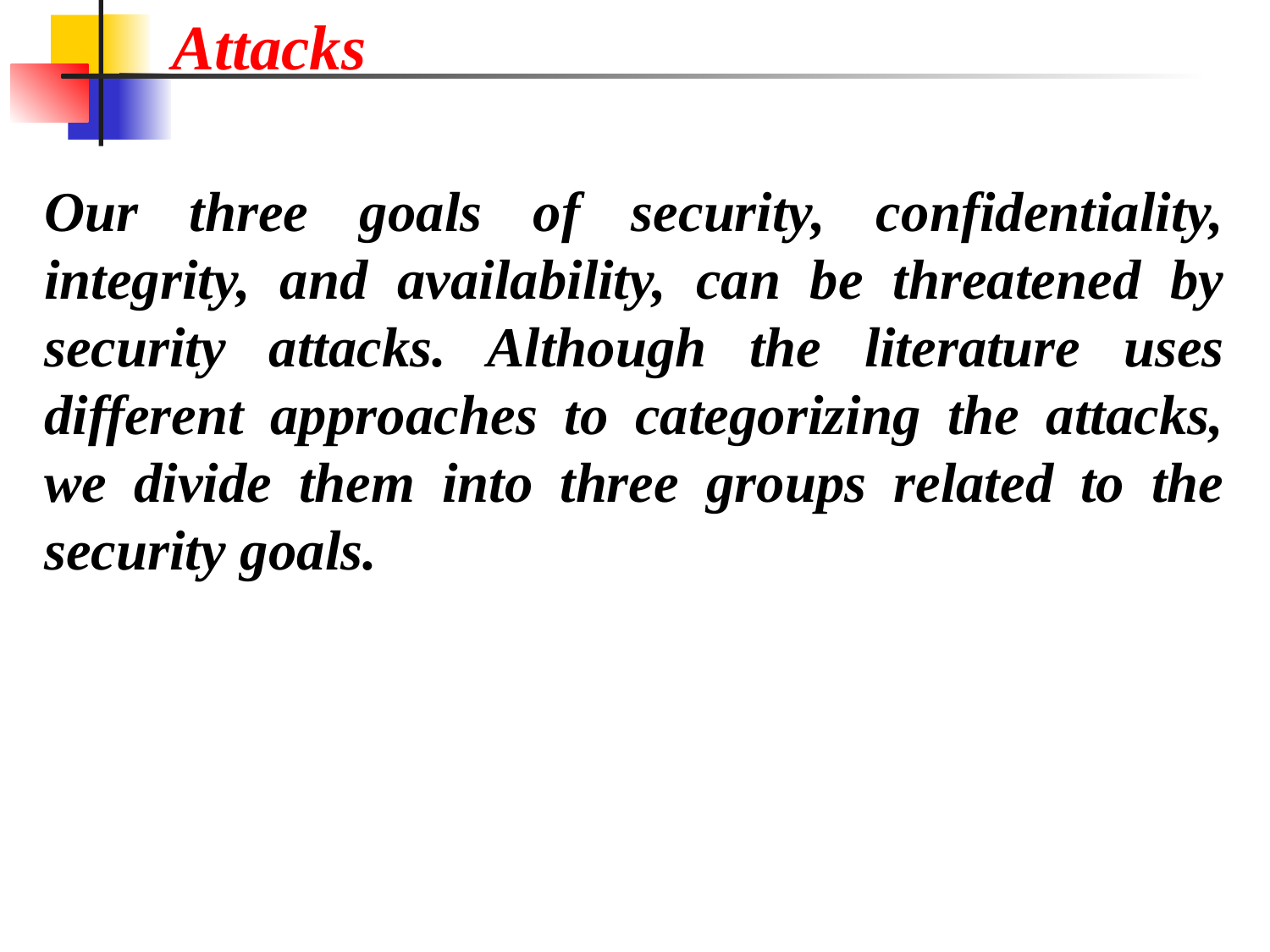

Attacks

Our three goals of security, confidentiality, integrity, and availability, can be threatened by security attacks. Although the literature uses different approaches to categorizing the attacks, we divide them into three groups related to the security goals.